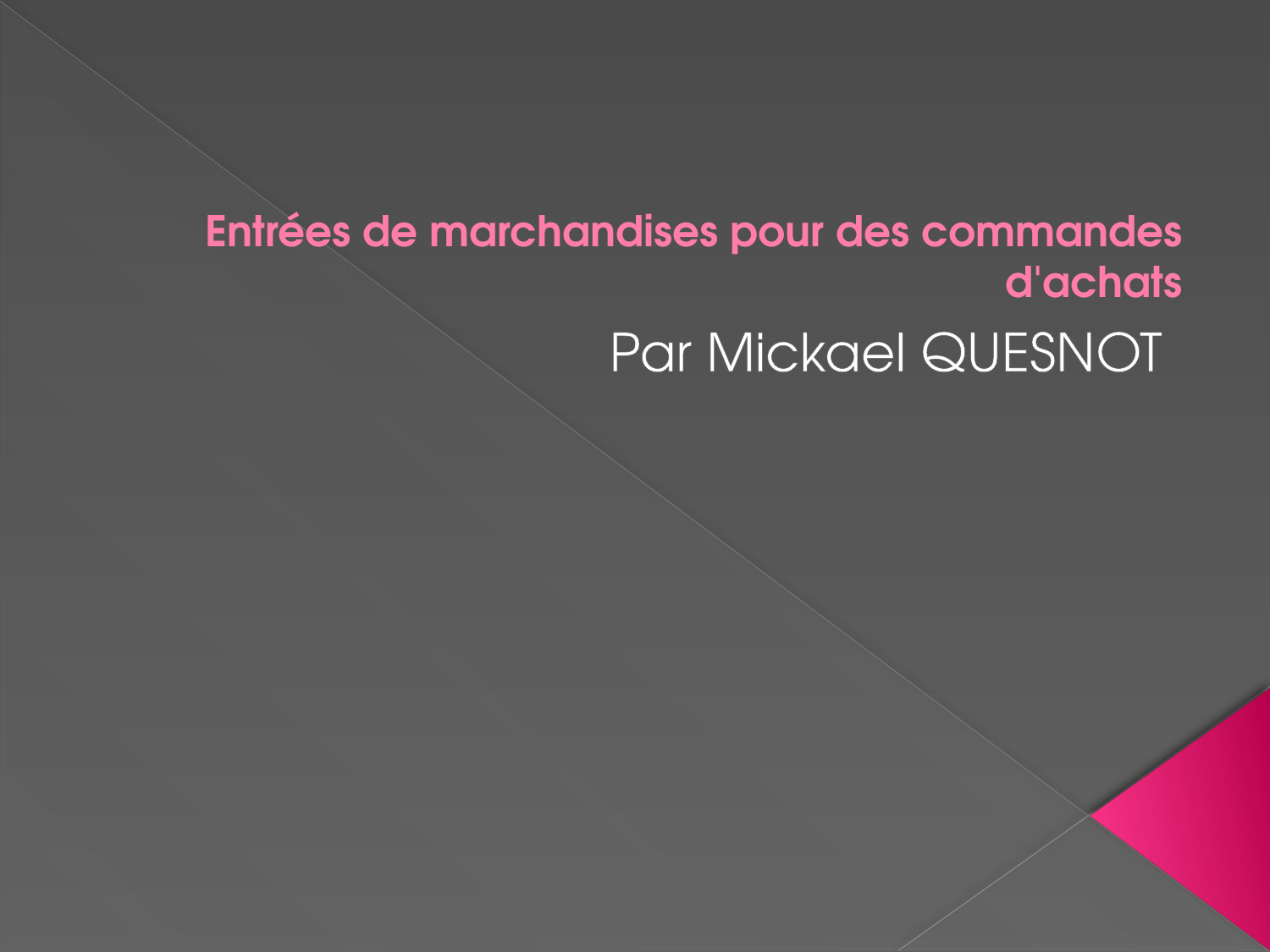

# Entrées de marchandises pour des commandes d'achats
Par Mickael QUESNOT